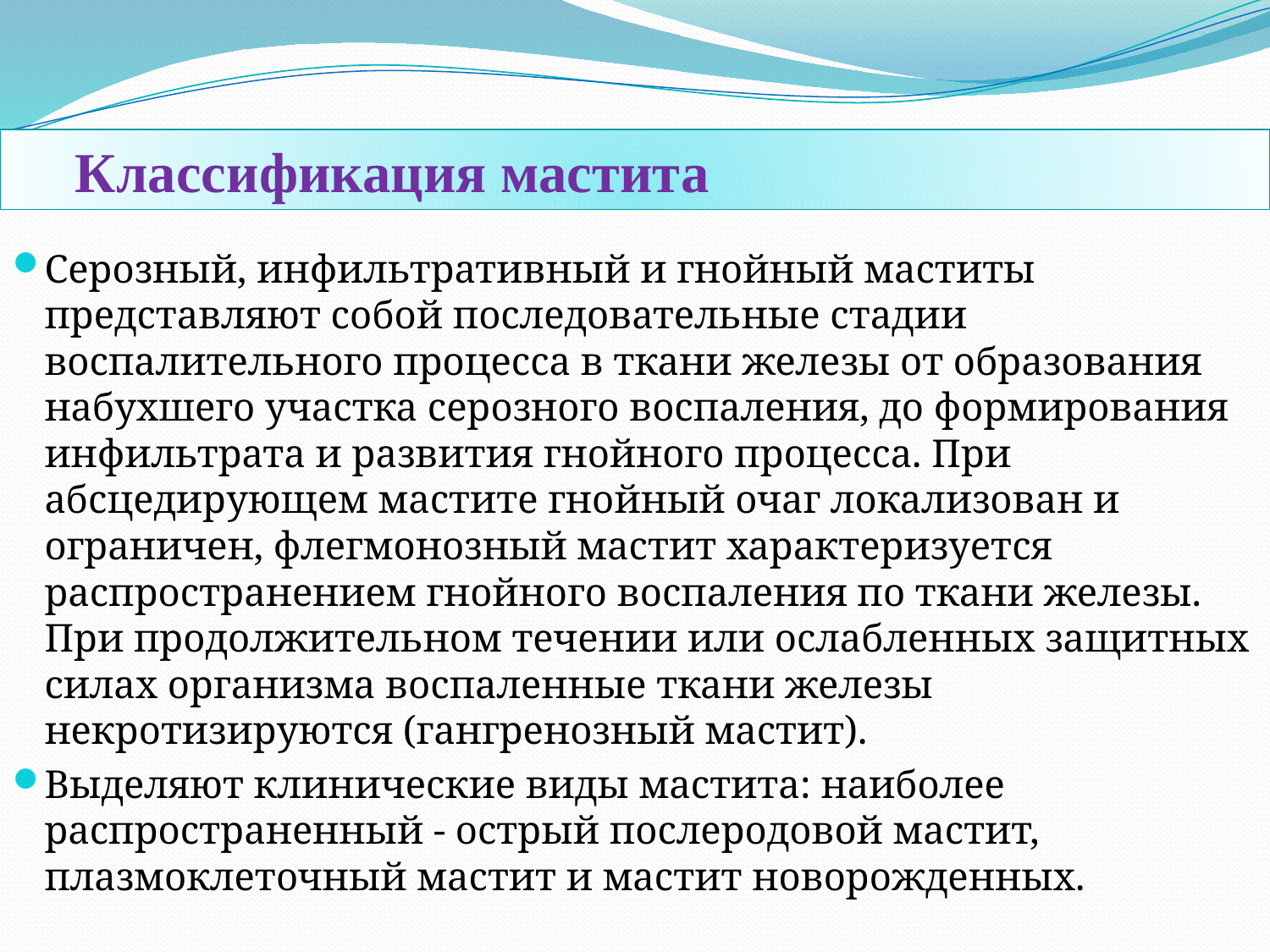

Классификация мастита
Серозный, инфильтративный и гнойный маститы представляют собой последовательные стадии воспалительного процесса в ткани железы от образования набухшего участка серозного воспаления, до формирования инфильтрата и развития гнойного процесса. При абсцедирующем мастите гнойный очаг локализован и ограничен, флегмонозный мастит характеризуется распространением гнойного воспаления по ткани железы. При продолжительном течении или ослабленных защитных силах организма воспаленные ткани железы некротизируются (гангренозный мастит).
Выделяют клинические виды мастита: наиболее распространенный - острый послеродовой мастит, плазмоклеточный мастит и мастит новорожденных.